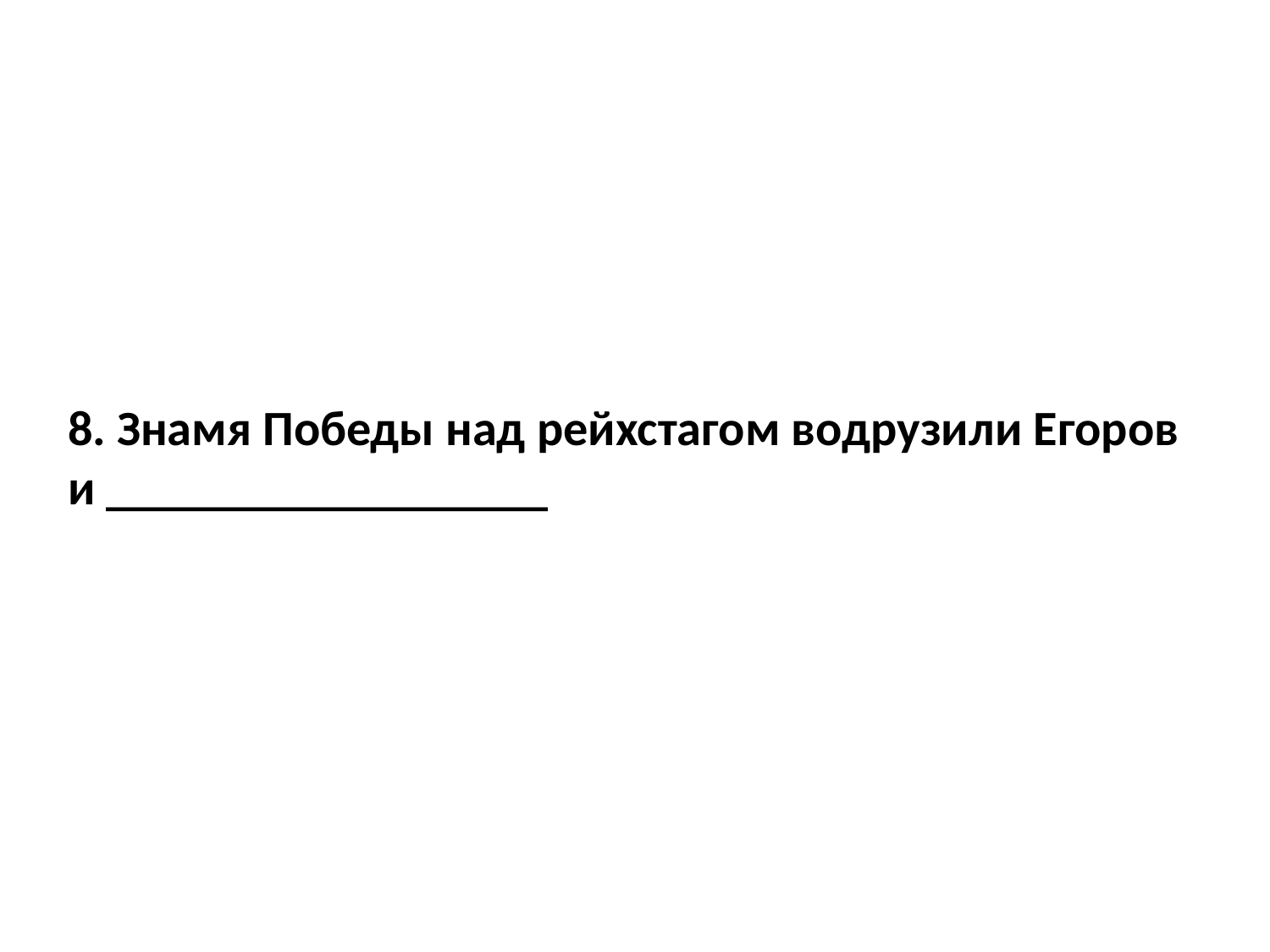

# 8. Знамя Победы над рейхстагом водрузили Егоров и __________________